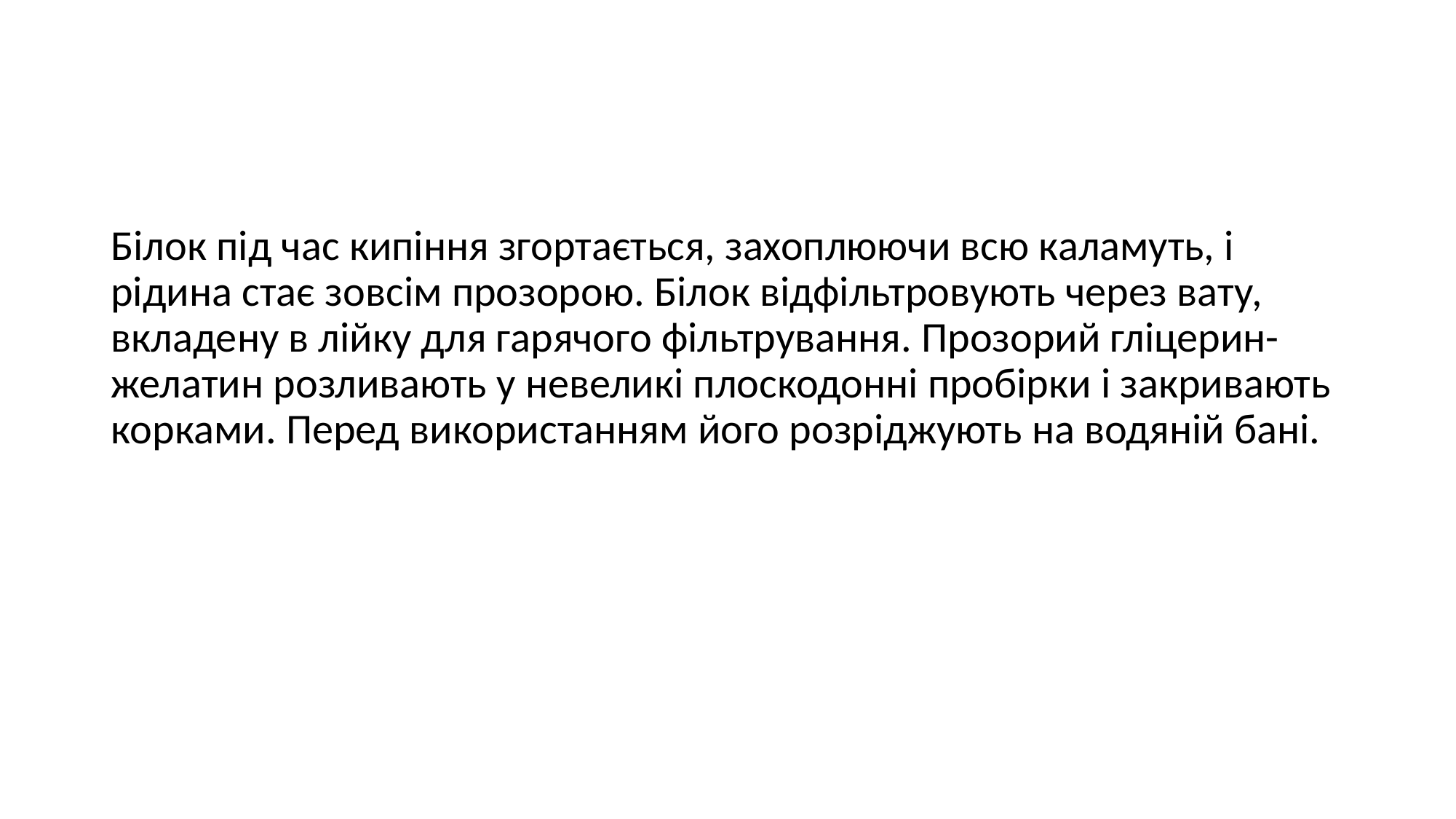

#
Білок під час кипіння згортається, захоплюючи всю каламуть, і рідина стає зовсім прозорою. Білок відфільтровують через вату, вкладену в лійку для гарячого фільтрування. Прозорий гліцерин-желатин розливають у невеликі плоскодонні пробірки і закривають корками. Перед використанням його розріджують на водяній бані.